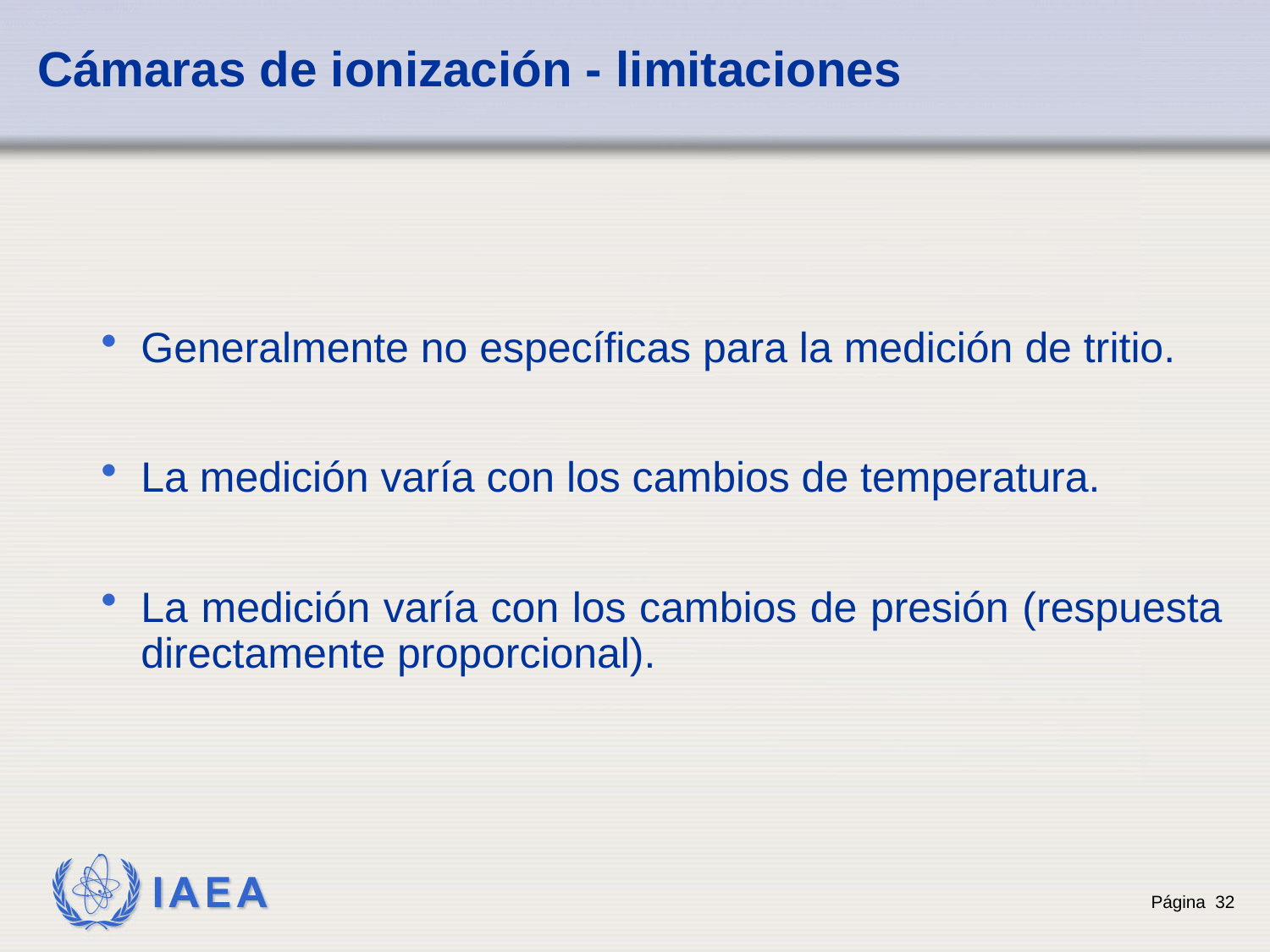

# Cámaras de ionización - limitaciones

Generalmente no específicas para la medición de tritio.

La medición varía con los cambios de temperatura.

La medición varía con los cambios de presión (respuesta directamente proporcional).
Página  32